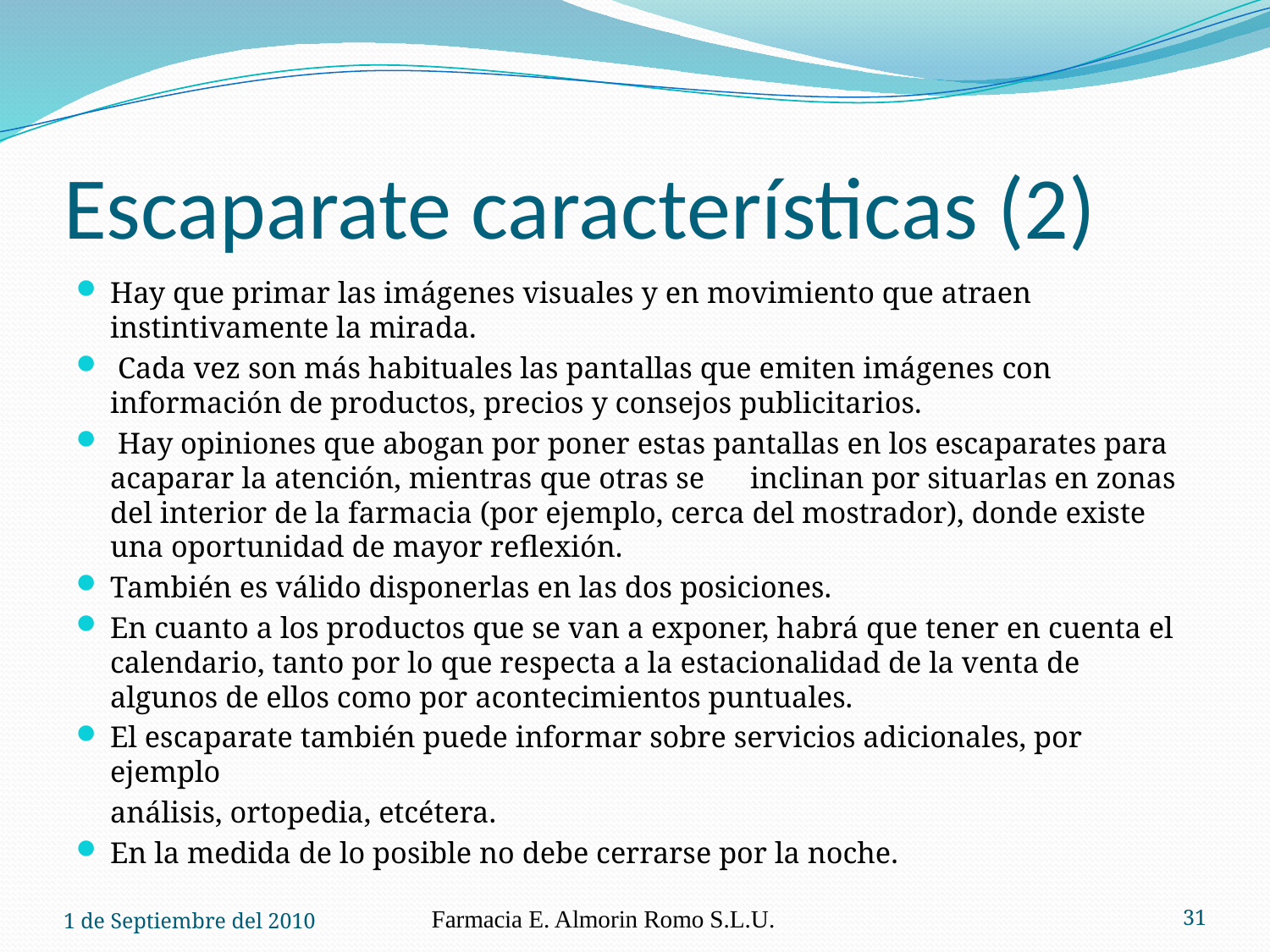

# Escaparate características (2)
Hay que primar las imágenes visuales y en movimiento que atraen instintivamente la mirada.
 Cada vez son más habituales las pantallas que emiten imágenes con información de productos, precios y consejos publicitarios.
 Hay opiniones que abogan por poner estas pantallas en los escaparates para acaparar la atención, mientras que otras se 	inclinan por situarlas en zonas del interior de la farmacia (por ejemplo, cerca del mostrador), donde existe una oportunidad de mayor reflexión.
También es válido disponerlas en las dos posiciones.
En cuanto a los productos que se van a exponer, habrá que tener en cuenta el calendario, tanto por lo que respecta a la estacionalidad de la venta de algunos de ellos como por acontecimientos puntuales.
El escaparate también puede informar sobre servicios adicionales, por ejemplo
	análisis, ortopedia, etcétera.
En la medida de lo posible no debe cerrarse por la noche.
1 de Septiembre del 2010
Farmacia E. Almorin Romo S.L.U.
31